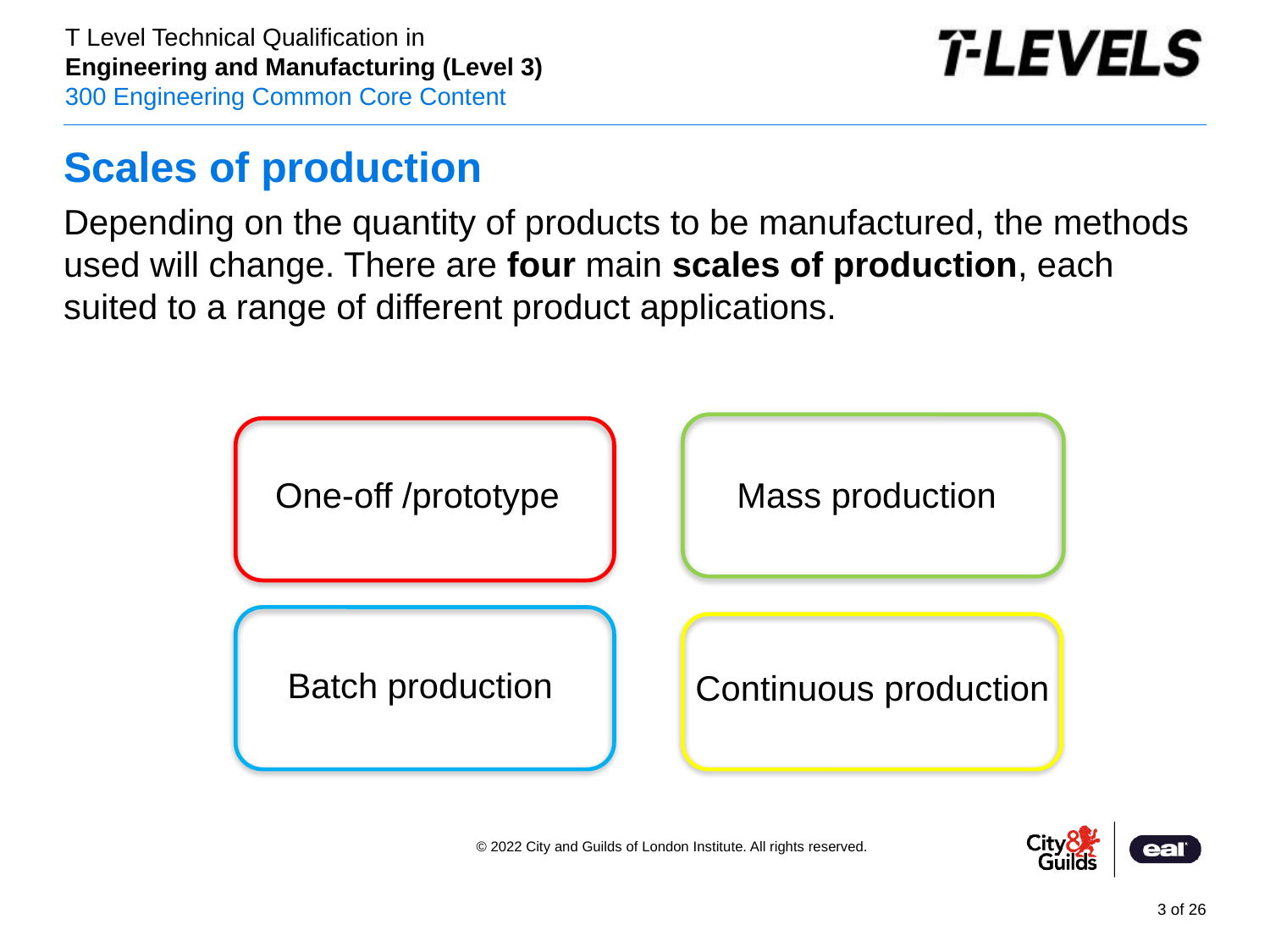

# Scales of production
Depending on the quantity of products to be manufactured, the methods used will change. There are four main scales of production, each suited to a range of different product applications.

One-off /prototype
Mass production

Batch production
Continuous production